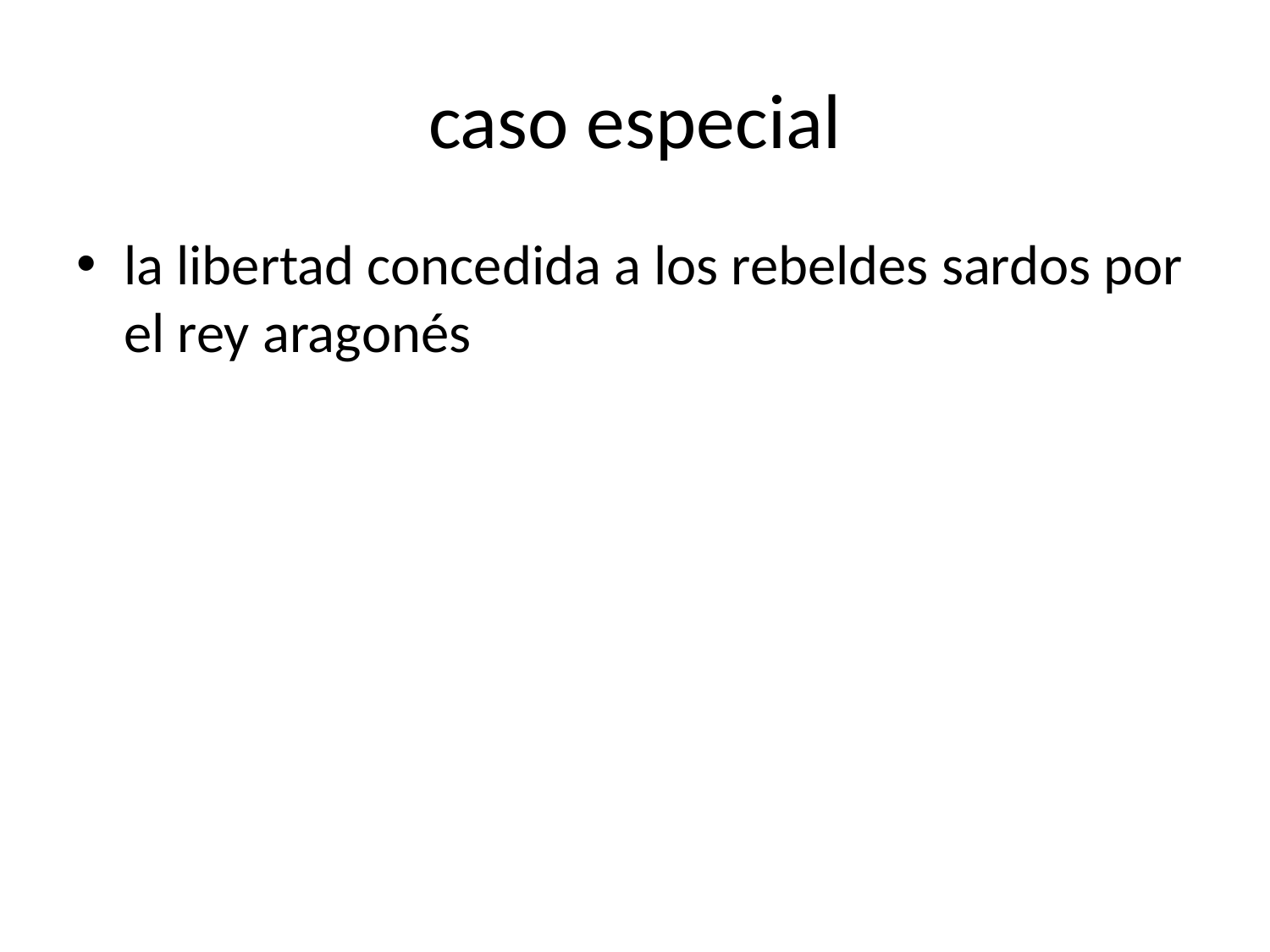

# caso especial
la libertad concedida a los rebeldes sardos por el rey aragonés